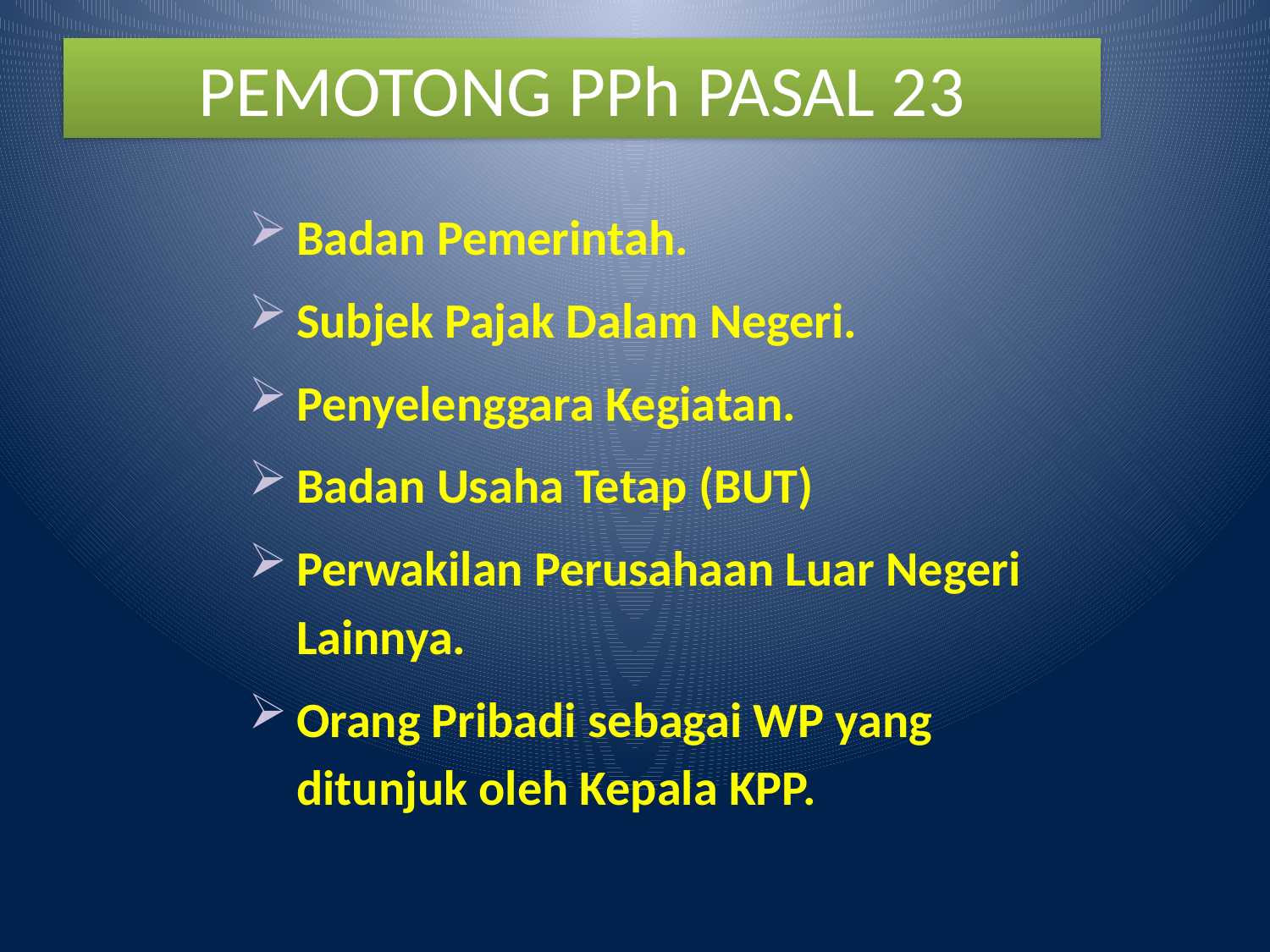

# PEMOTONG PPh PASAL 23
Badan Pemerintah.
Subjek Pajak Dalam Negeri.
Penyelenggara Kegiatan.
Badan Usaha Tetap (BUT)
Perwakilan Perusahaan Luar Negeri Lainnya.
Orang Pribadi sebagai WP yang ditunjuk oleh Kepala KPP.